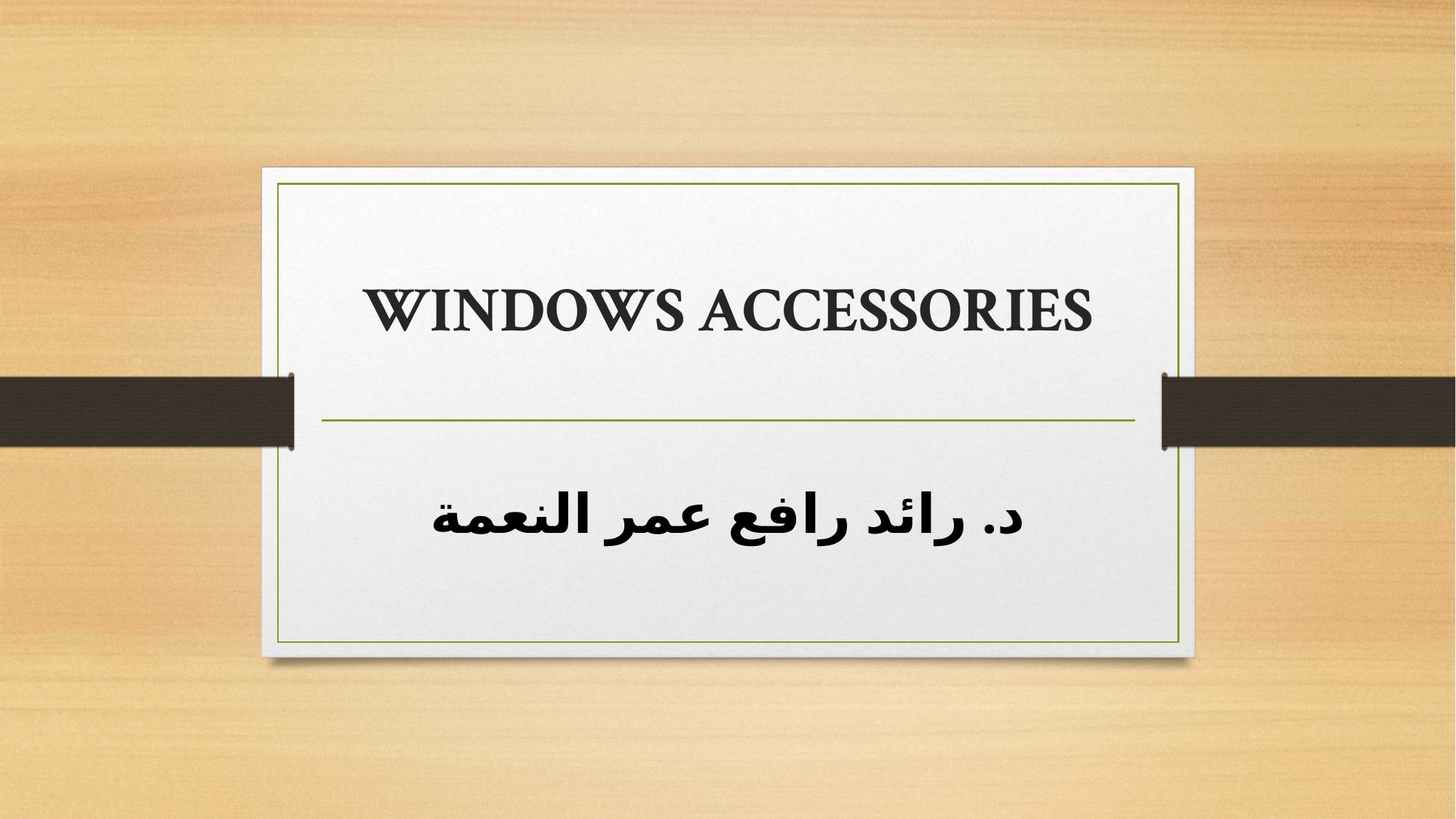

# WINDOWS ACCESSORIES
د. رائد رافع عمر النعمة